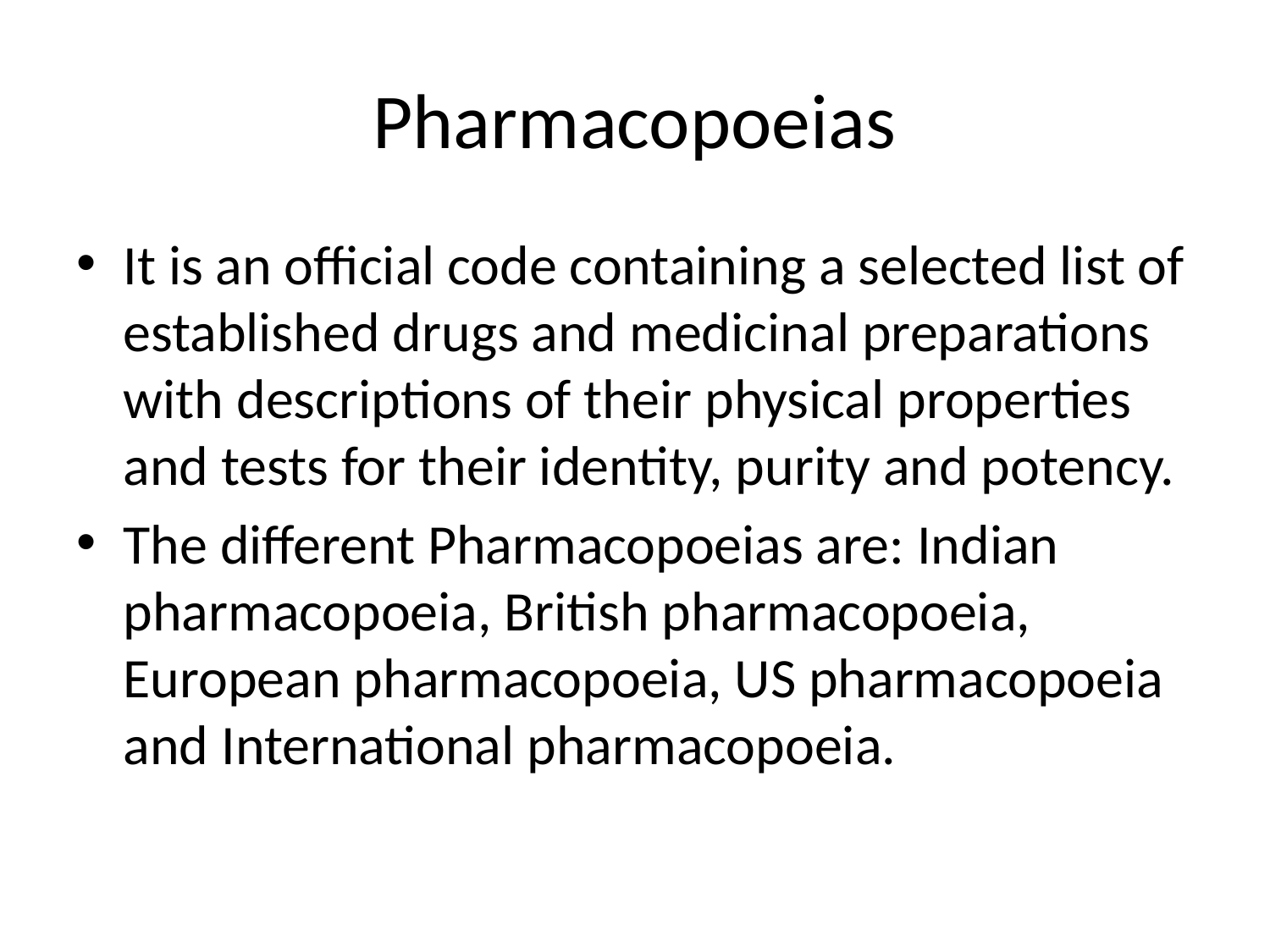

# Pharmacopoeias
It is an official code containing a selected list of established drugs and medicinal preparations with descriptions of their physical properties and tests for their identity, purity and potency.
The different Pharmacopoeias are: Indian pharmacopoeia, British pharmacopoeia, European pharmacopoeia, US pharmacopoeia and International pharmacopoeia.